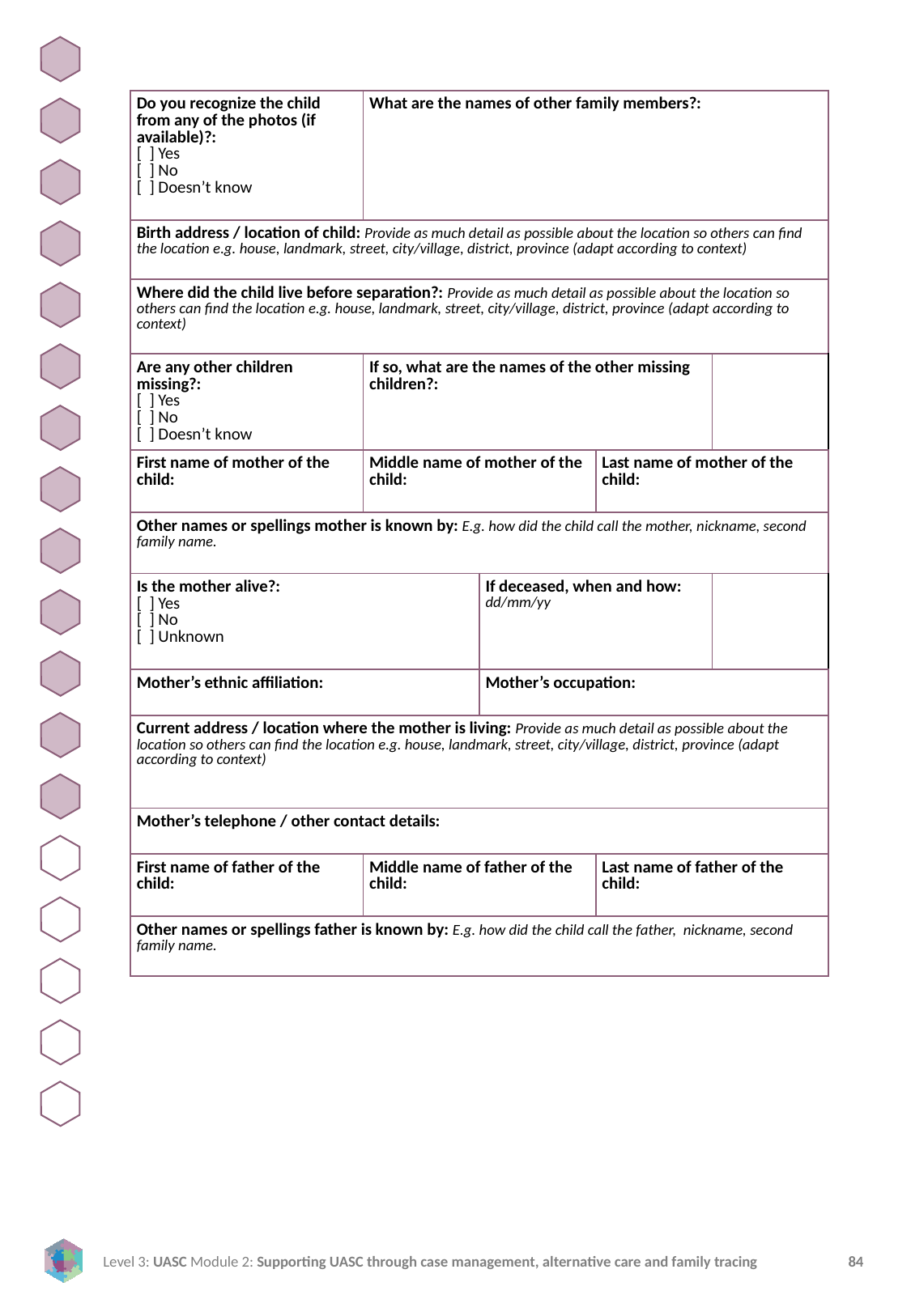

| Do you recognize the child from any of the photos (if available)?: [ ] Yes [ ] No [ ] Doesn’t know | What are the names of other family members?: |  |  |  |
| --- | --- | --- | --- | --- |
| Birth address / location of child: Provide as much detail as possible about the location so others can find the location e.g. house, landmark, street, city/village, district, province (adapt according to context) |  |  |  |  |
| Where did the child live before separation?: Provide as much detail as possible about the location so others can find the location e.g. house, landmark, street, city/village, district, province (adapt according to context) |  |  |  |  |
| Are any other children missing?: [ ] Yes [ ] No [ ] Doesn’t know | If so, what are the names of the other missing children?: |  |  |  |
| First name of mother of the child: | Middle name of mother of the child: |  | Last name of mother of the child: |  |
| Other names or spellings mother is known by: E.g. how did the child call the mother, nickname, second family name. |  |  |  |  |
| Is the mother alive?: [ ] Yes [ ] No [ ] Unknown |  | If deceased, when and how: dd/mm/yy |  |  |
| Mother’s ethnic affiliation: |  | Mother’s occupation: |  |  |
| Current address / location where the mother is living: Provide as much detail as possible about the location so others can find the location e.g. house, landmark, street, city/village, district, province (adapt according to context) |  |  |  |  |
| Mother’s telephone / other contact details: |  |  |  |  |
| First name of father of the child: | Middle name of father of the child: |  | Last name of father of the child: |  |
| Other names or spellings father is known by: E.g. how did the child call the father, nickname, second family name. |  |  |  |  |